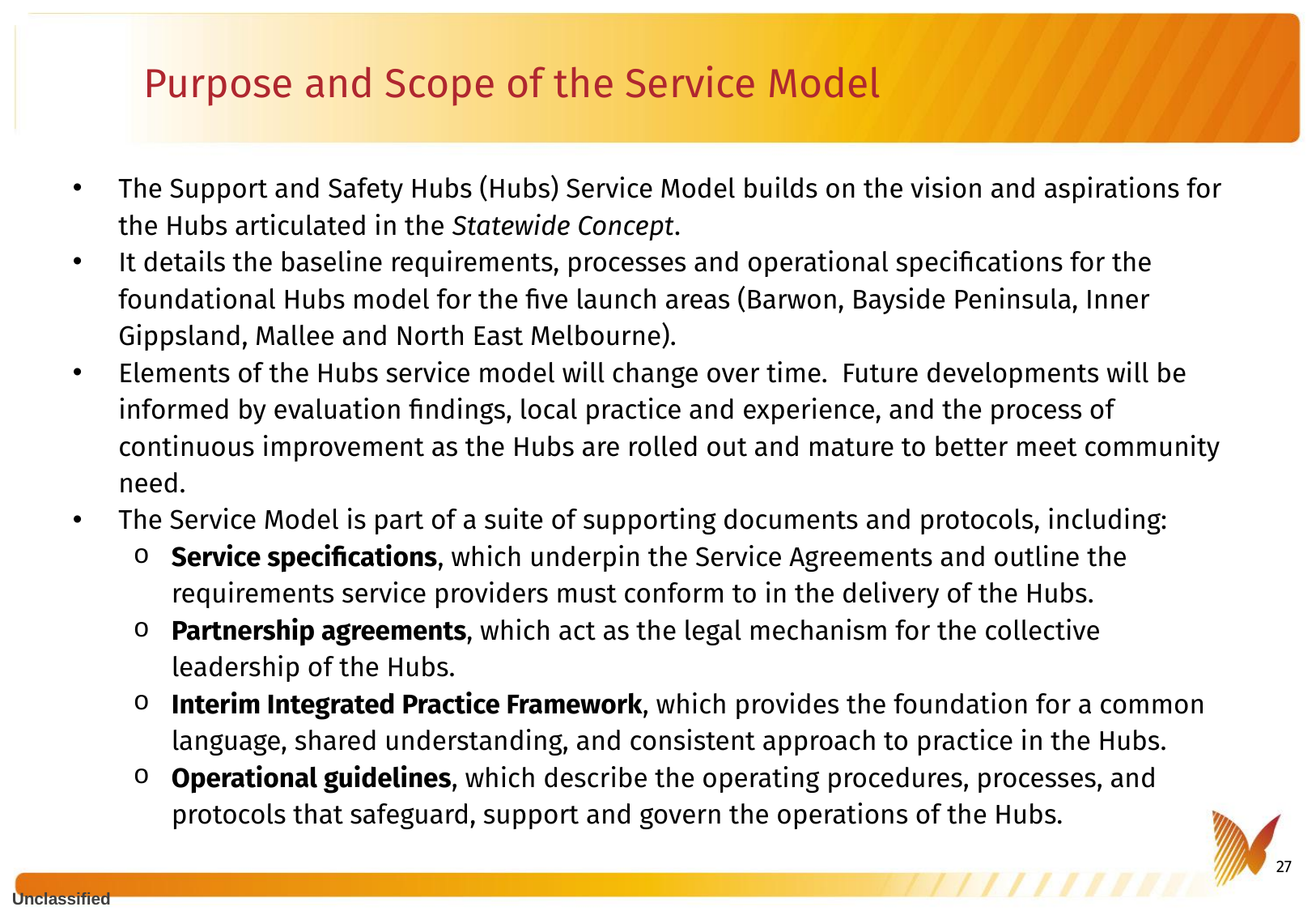

# Purpose and Scope of the Service Model
The Support and Safety Hubs (Hubs) Service Model builds on the vision and aspirations for the Hubs articulated in the Statewide Concept.
It details the baseline requirements, processes and operational specifications for the foundational Hubs model for the five launch areas (Barwon, Bayside Peninsula, Inner Gippsland, Mallee and North East Melbourne).
Elements of the Hubs service model will change over time.  Future developments will be informed by evaluation findings, local practice and experience, and the process of continuous improvement as the Hubs are rolled out and mature to better meet community need.
The Service Model is part of a suite of supporting documents and protocols, including:
Service specifications, which underpin the Service Agreements and outline the requirements service providers must conform to in the delivery of the Hubs.
Partnership agreements, which act as the legal mechanism for the collective leadership of the Hubs.
Interim Integrated Practice Framework, which provides the foundation for a common language, shared understanding, and consistent approach to practice in the Hubs.
Operational guidelines, which describe the operating procedures, processes, and protocols that safeguard, support and govern the operations of the Hubs.

27